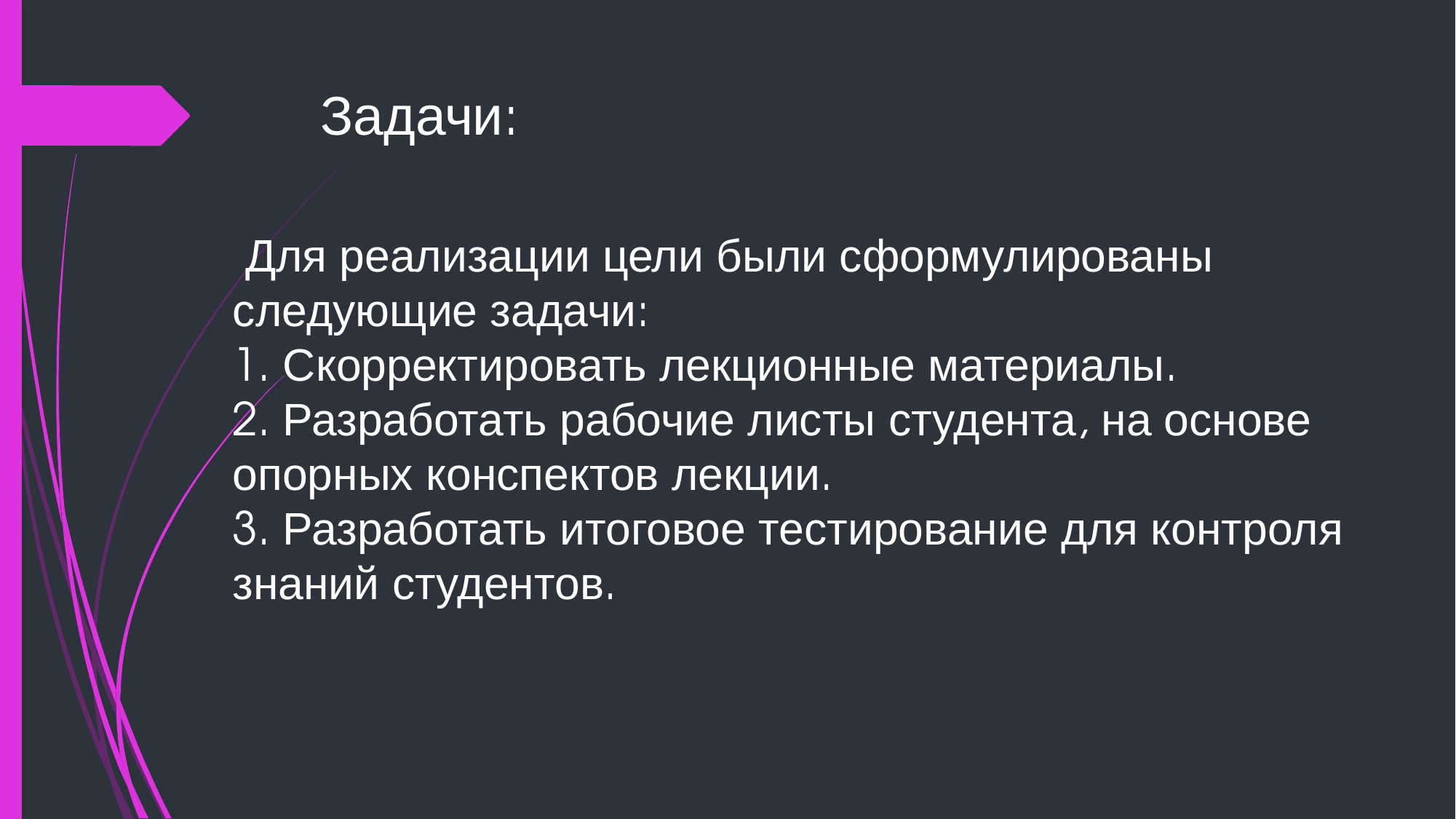

# Задачи:
 Для реализации цели были сформулированы следующие задачи:
1. Скорректировать лекционные материалы.
2. Разработать рабочие листы студента, на основе опорных конспектов лекции.
3. Разработать итоговое тестирование для контроля знаний студентов.